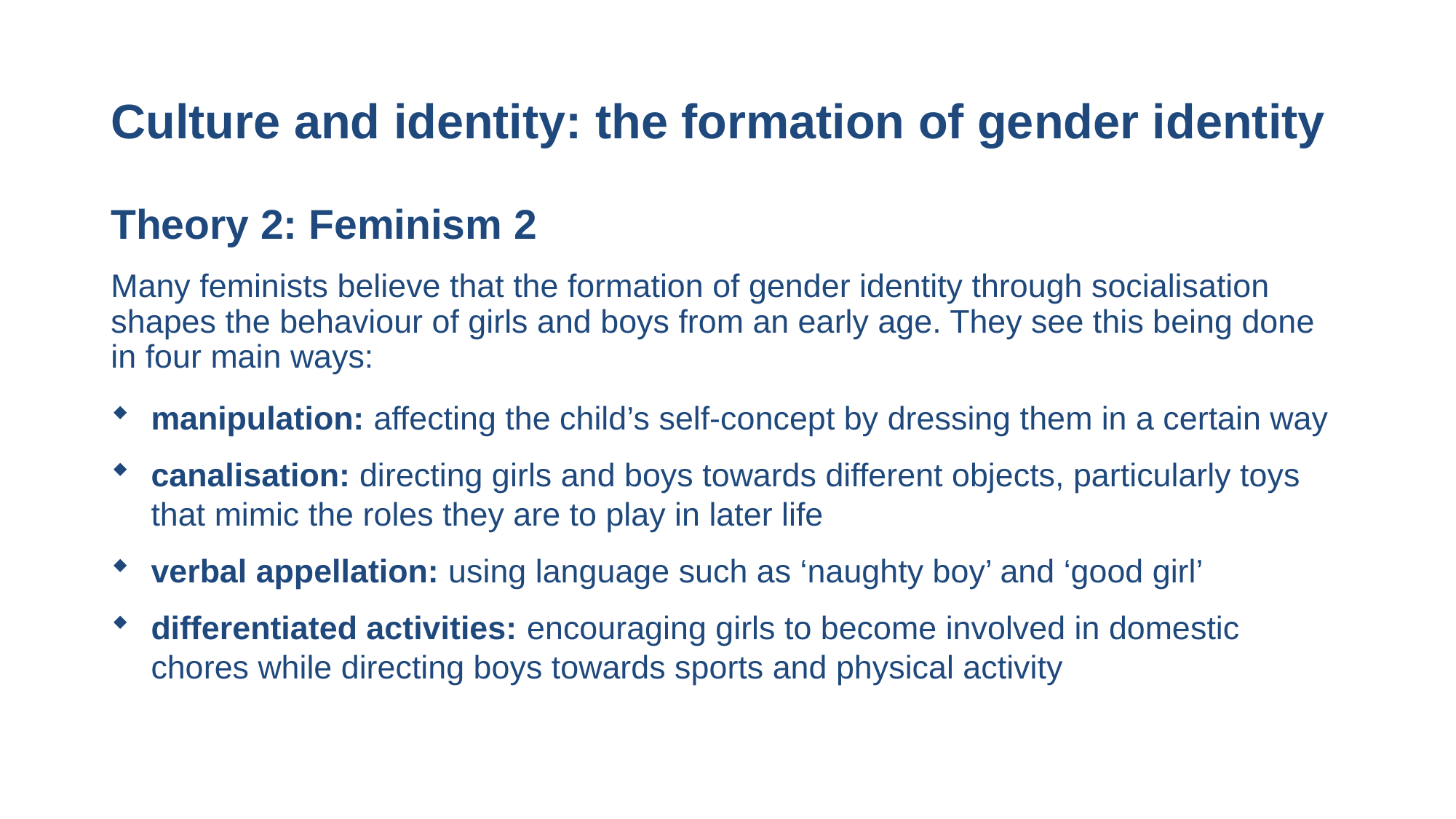

# Culture and identity: the formation of gender identity
Theory 2: Feminism 2
Many feminists believe that the formation of gender identity through socialisation shapes the behaviour of girls and boys from an early age. They see this being done in four main ways:
manipulation: affecting the child’s self-concept by dressing them in a certain way
canalisation: directing girls and boys towards different objects, particularly toys that mimic the roles they are to play in later life
verbal appellation: using language such as ‘naughty boy’ and ‘good girl’
differentiated activities: encouraging girls to become involved in domestic chores while directing boys towards sports and physical activity